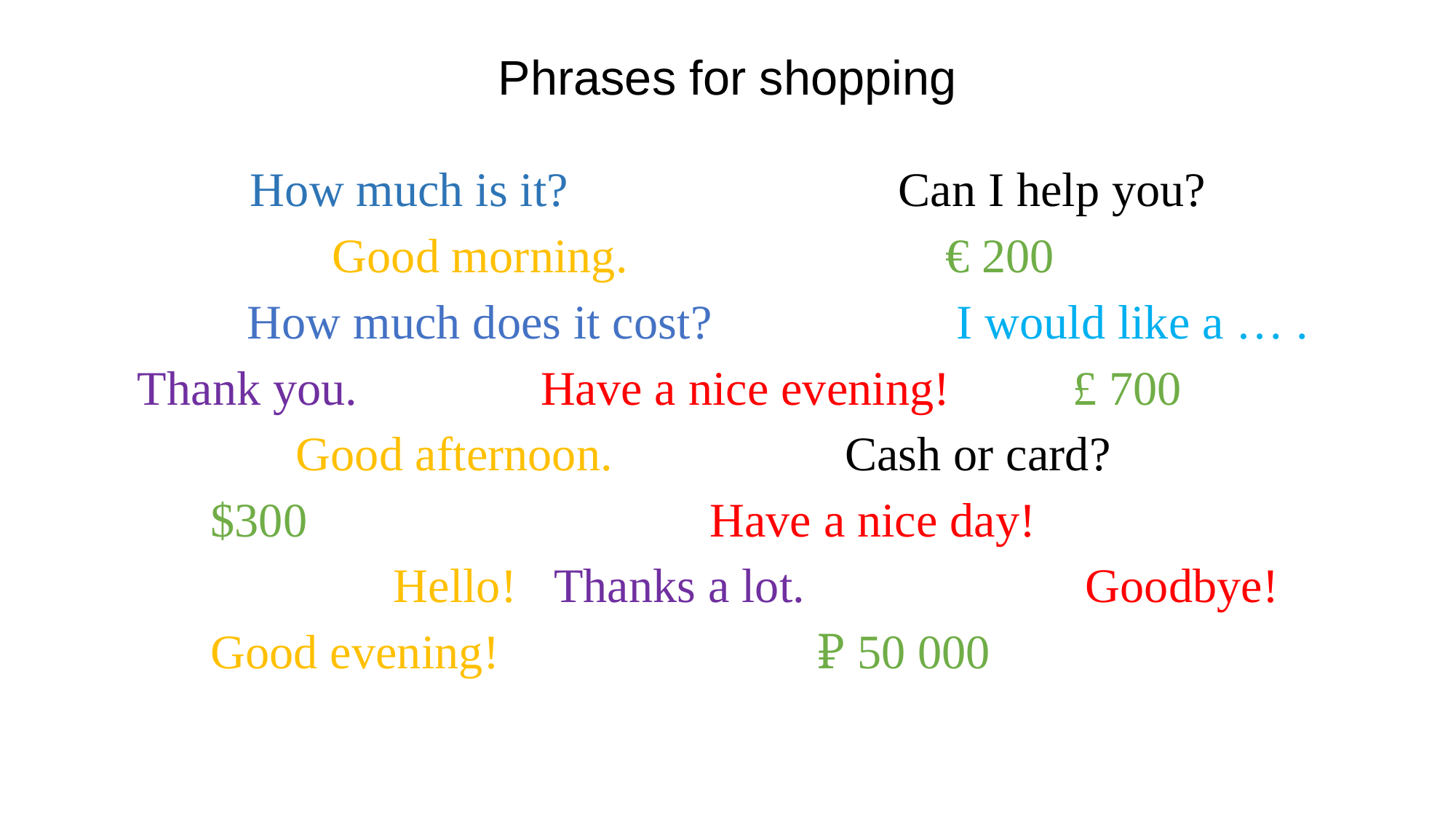

# Phrases for shopping
                 How much is it?                           Can I help you?
                        Good morning.                          € 200
                 How much does it cost?                    I would like a … .
        Thank you.               Have a nice evening!          £ 700
                     Good afternoon.                   Cash or card?
              $300                                 Have a nice day!
                             Hello!   Thanks a lot.                       Goodbye!
              Good evening!                          ₽ 50 000